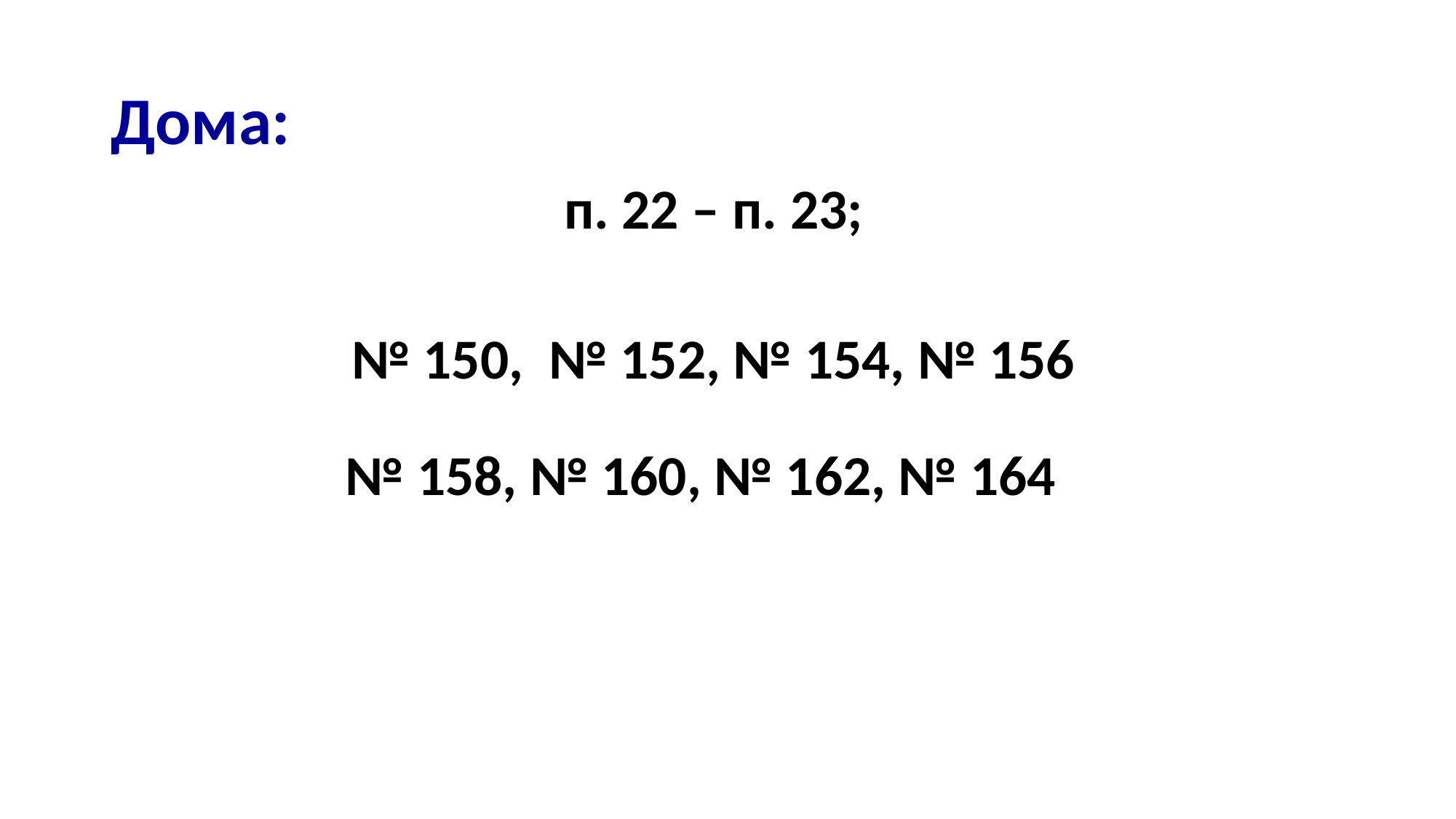

# Дома:
п. 22 – п. 23;

№ 150,  № 152, № 154, № 156
№ 158, № 160, № 162, № 164